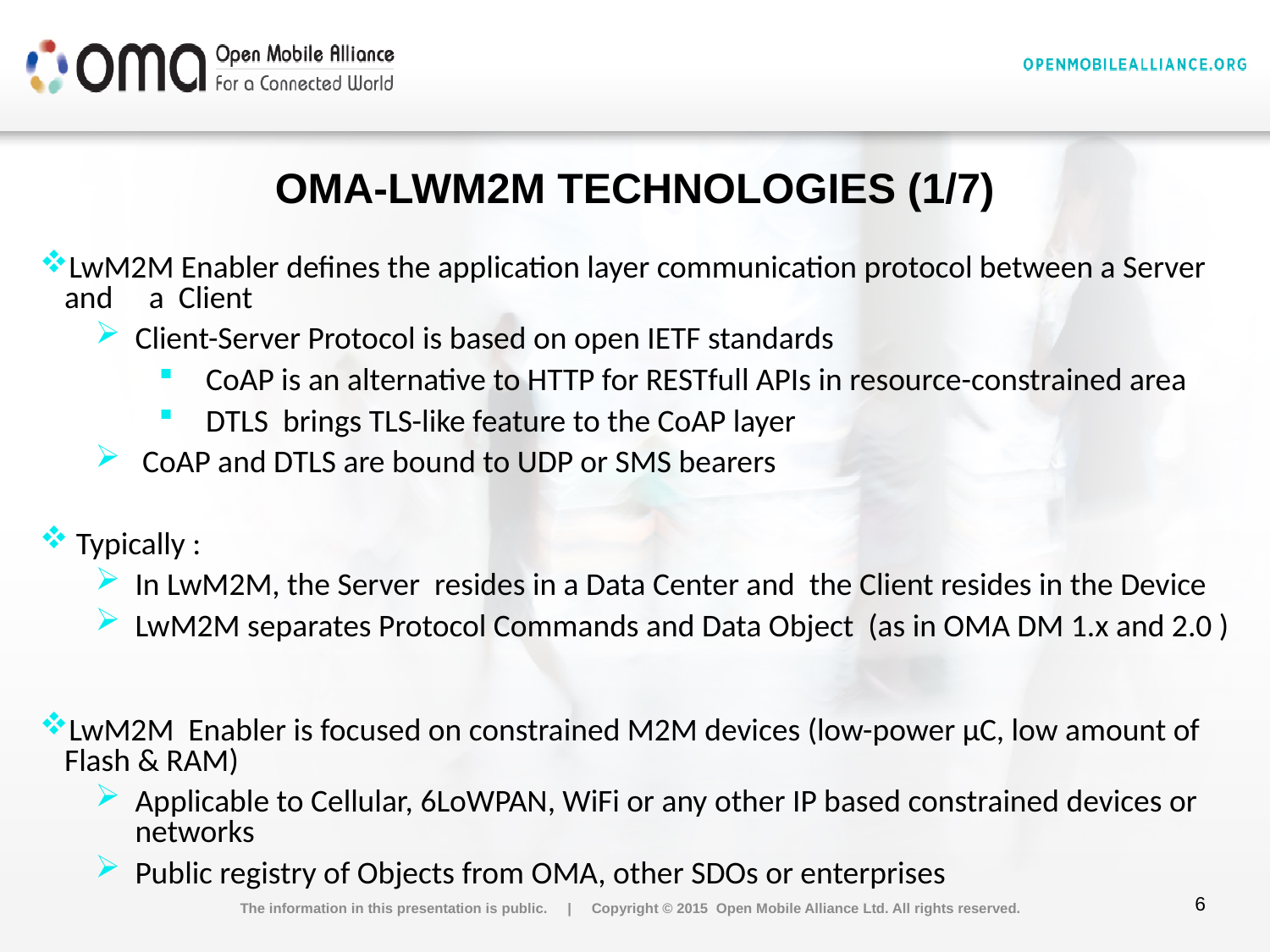

# OMA-LwM2M Technologies (1/7)

LwM2M Enabler defines the application layer communication protocol between a Server and     a  Client
Client-Server Protocol is based on open IETF standards
 CoAP is an alternative to HTTP for RESTfull APIs in resource-constrained area
 DTLS  brings TLS-like feature to the CoAP layer
 CoAP and DTLS are bound to UDP or SMS bearers

 Typically :
In LwM2M, the Server  resides in a Data Center and  the Client resides in the Device
LwM2M separates Protocol Commands and Data Object  (as in OMA DM 1.x and 2.0 )

LwM2M  Enabler is focused on constrained M2M devices (low-power µC, low amount of Flash & RAM)
Applicable to Cellular, 6LoWPAN, WiFi or any other IP based constrained devices or networks
Public registry of Objects from OMA, other SDOs or enterprises
The information in this presentation is public.     |     Copyright © 2015  Open Mobile Alliance Ltd. All rights reserved.